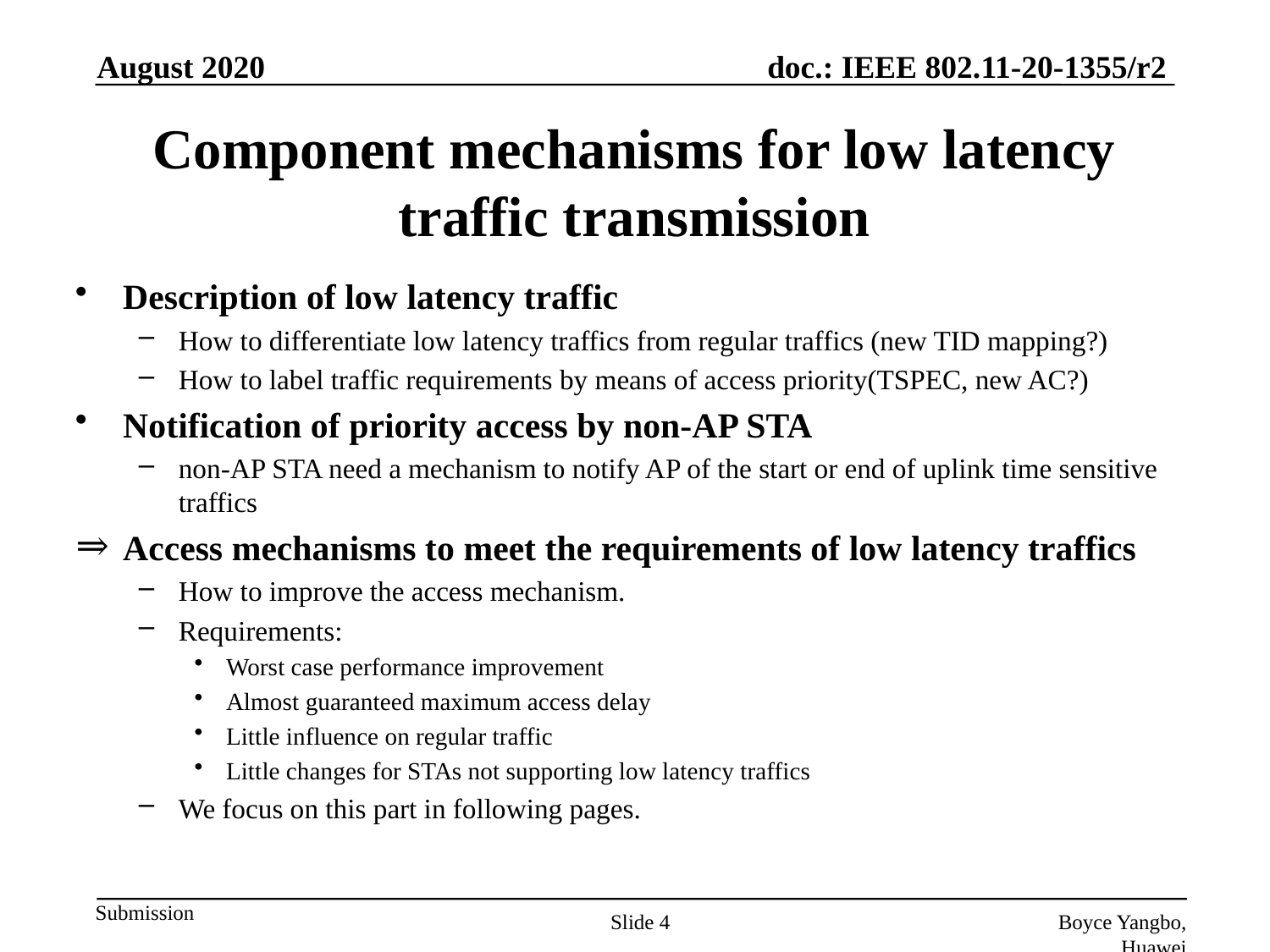

August 2020
Component mechanisms for low latency traffic transmission
Description of low latency traffic
How to differentiate low latency traffics from regular traffics (new TID mapping?)
How to label traffic requirements by means of access priority(TSPEC, new AC?)
Notification of priority access by non-AP STA
non-AP STA need a mechanism to notify AP of the start or end of uplink time sensitive traffics
Access mechanisms to meet the requirements of low latency traffics
How to improve the access mechanism.
Requirements:
Worst case performance improvement
Almost guaranteed maximum access delay
Little influence on regular traffic
Little changes for STAs not supporting low latency traffics
We focus on this part in following pages.
Slide 4
Boyce Yangbo, Huawei